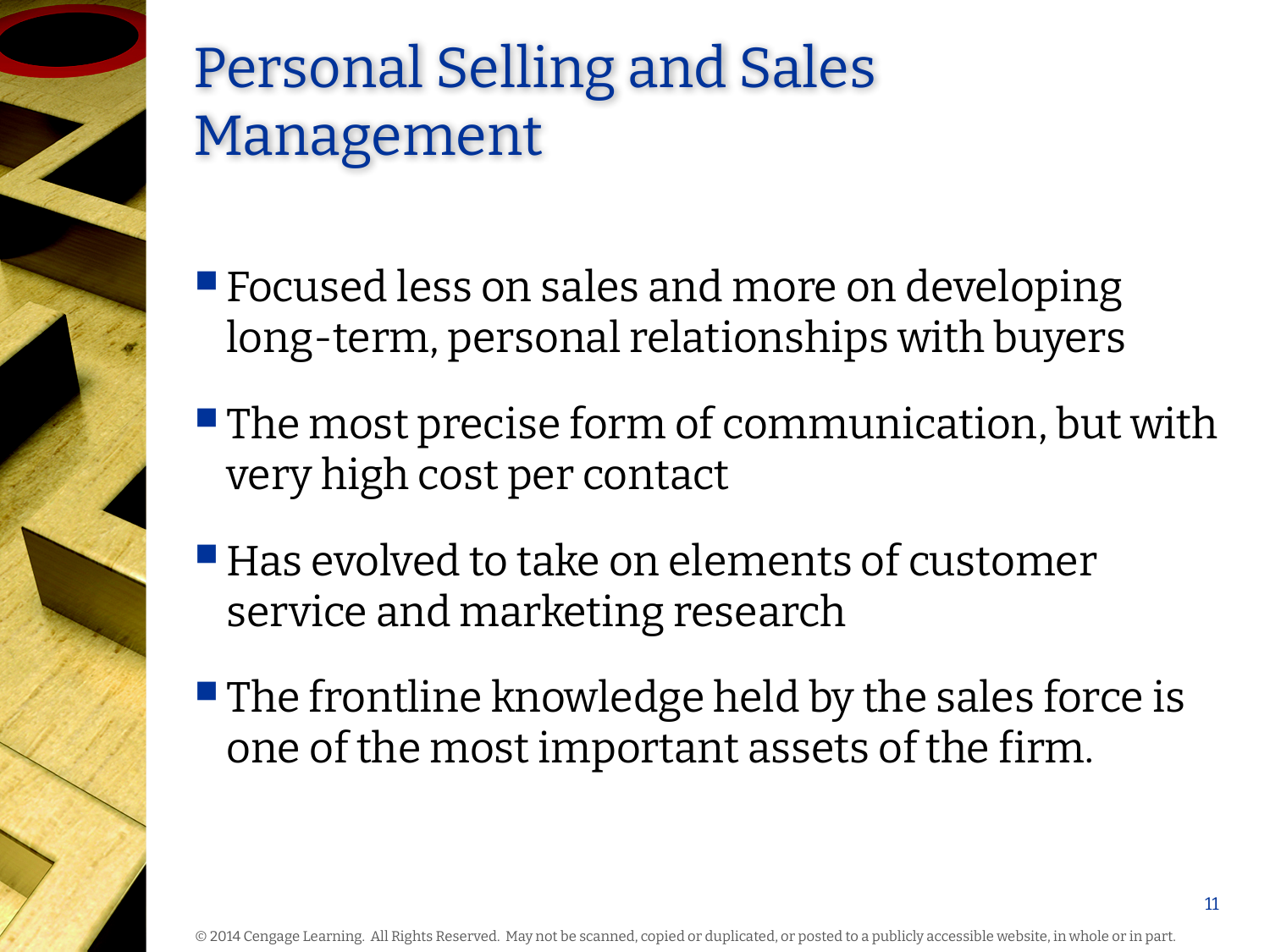

# Personal Selling and Sales Management

Focused less on sales and more on developing long-term, personal relationships with buyers
The most precise form of communication, but with very high cost per contact
Has evolved to take on elements of customer service and marketing research
The frontline knowledge held by the sales force is one of the most important assets of the firm.
11